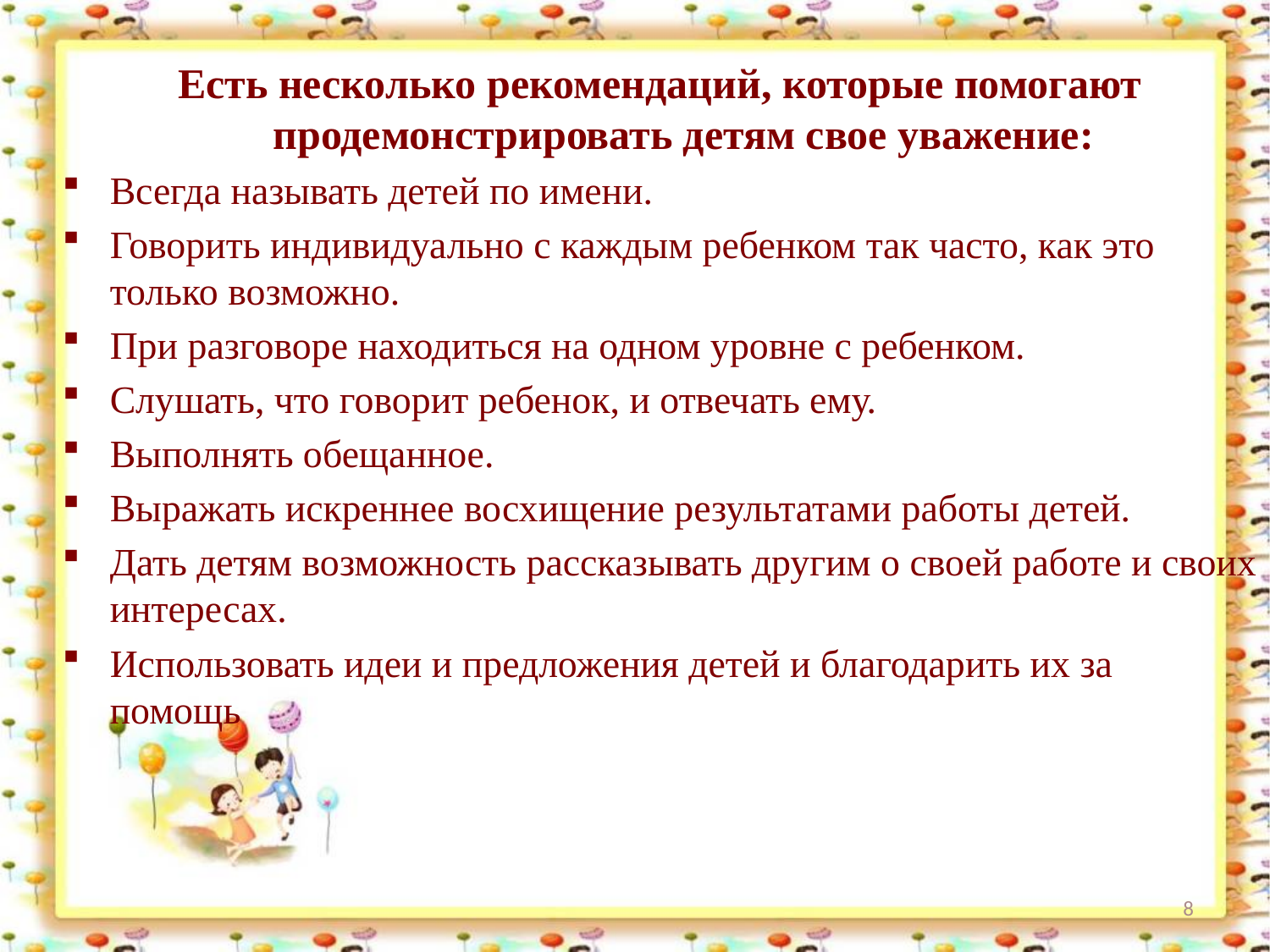

Есть несколько рекомендаций, которые помогают продемонстрировать детям свое уважение:
Всегда называть детей по имени.
Говорить индивидуально с каждым ребенком так часто, как это только возможно.
При разговоре находиться на одном уровне с ребенком.
Слушать, что говорит ребенок, и отвечать ему.
Выполнять обещанное.
Выражать искреннее восхищение результатами работы детей.
Дать детям возможность рассказывать другим о своей работе и своих интересах.
Использовать идеи и предложения детей и благодарить их за    помощь
8